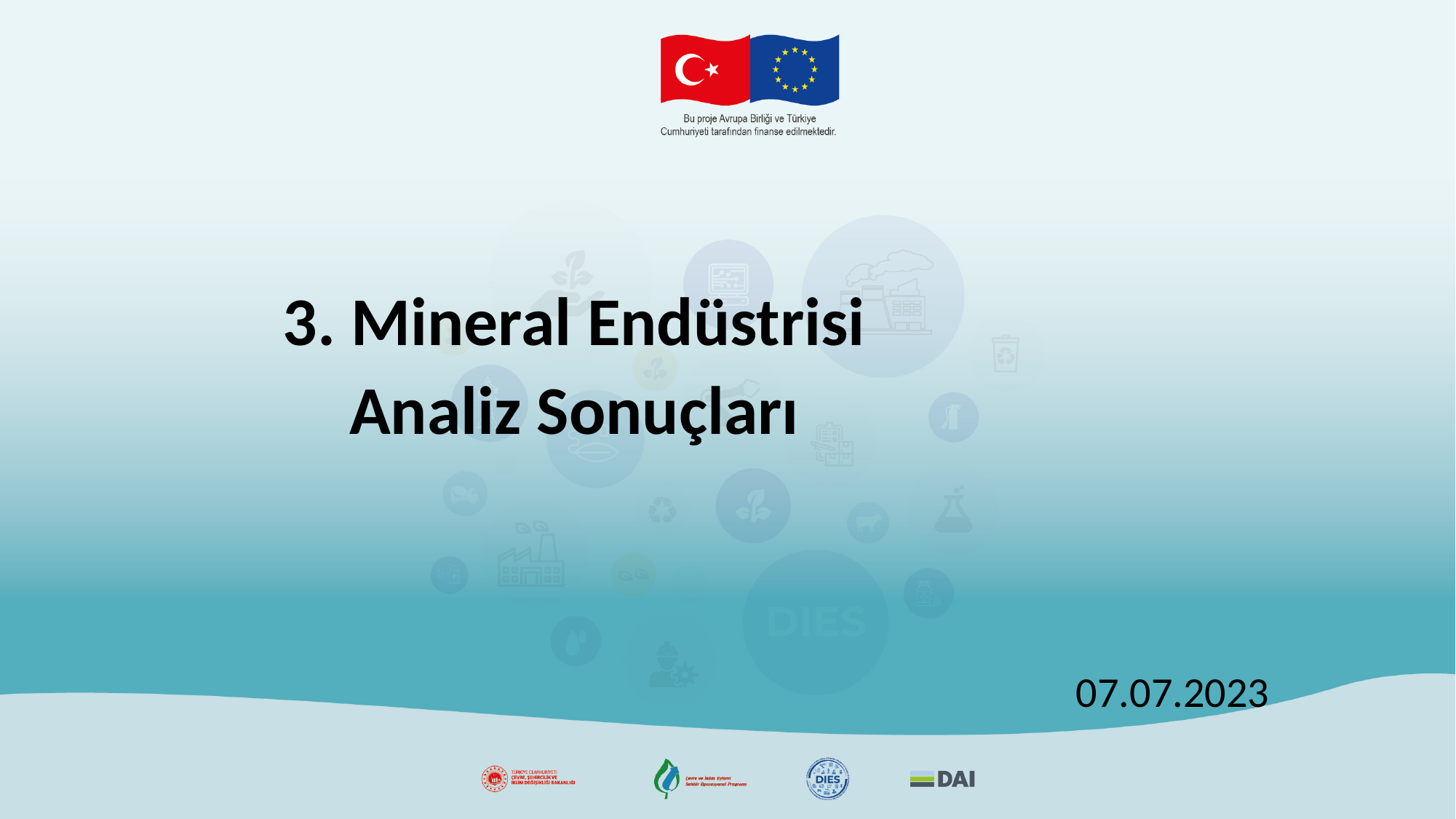

3. Mineral Endüstrisi
Analiz Sonuçları
# 07.07.2023